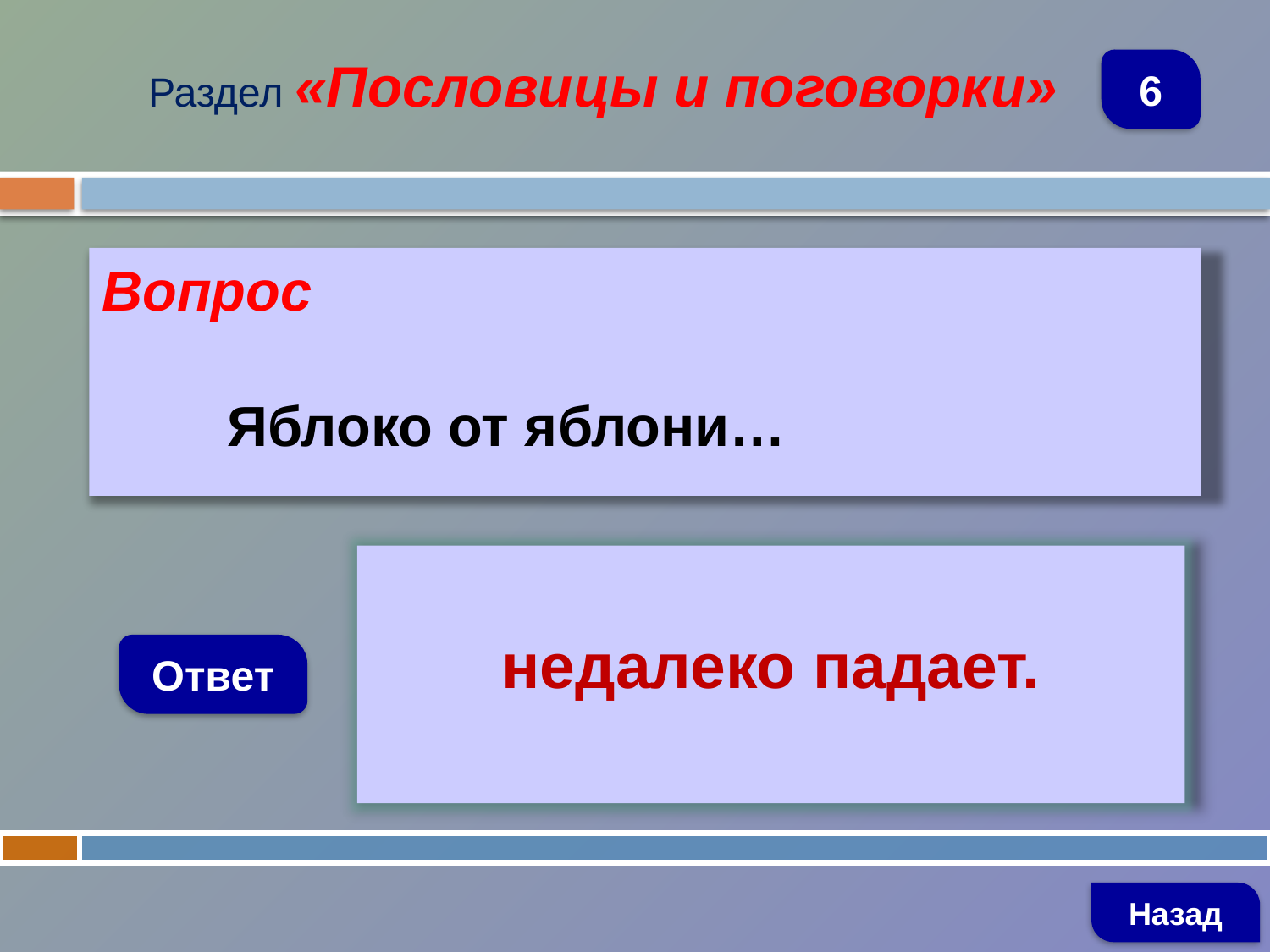

Раздел «Пословицы и поговорки»
6
Вопрос

        Яблоко от яблони…

недалеко падает.
Ответ

Назад